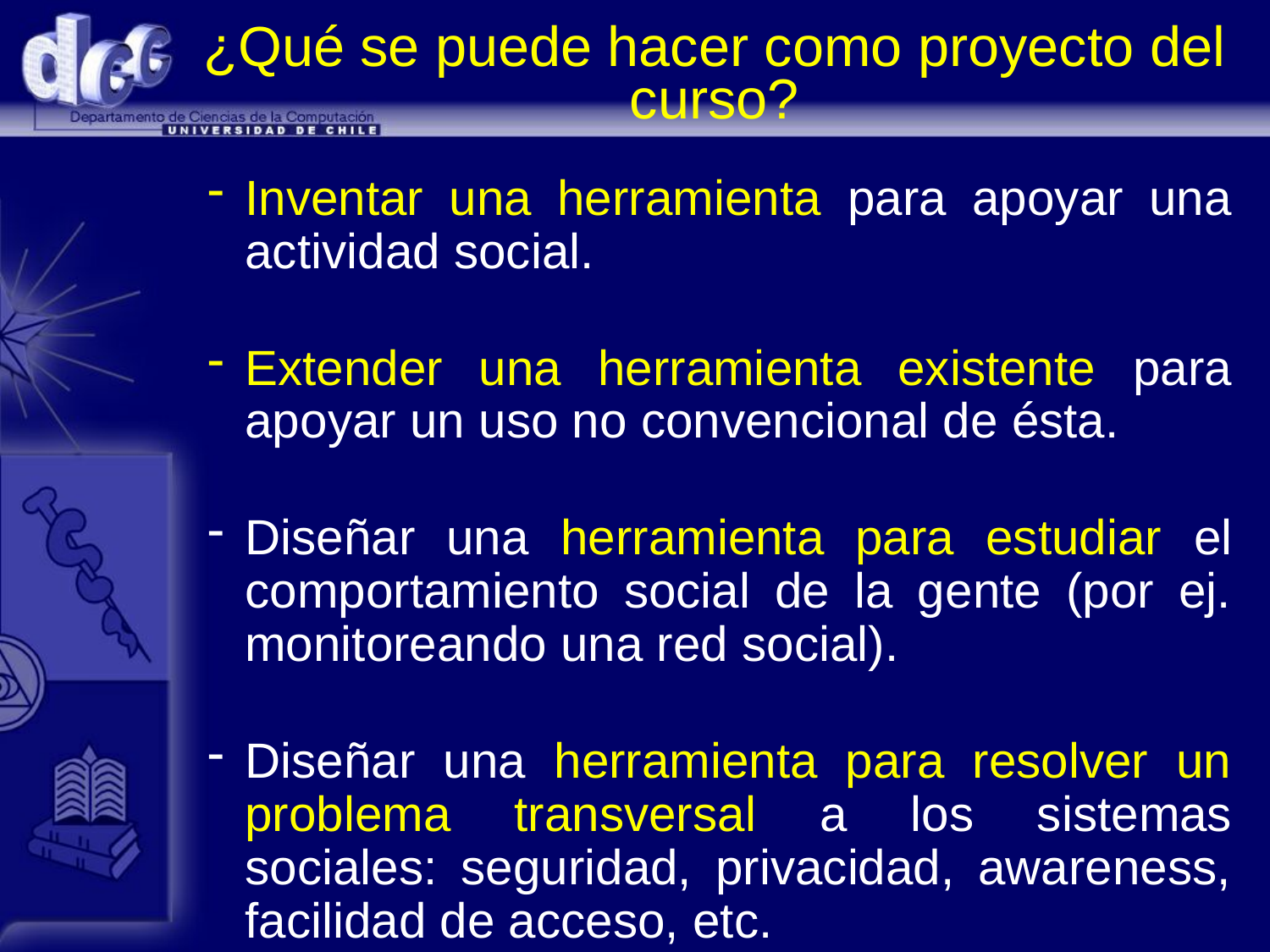

# ¿Qué se puede hacer como proyecto del curso?
Inventar una herramienta para apoyar una actividad social.
Extender una herramienta existente para apoyar un uso no convencional de ésta.
Diseñar una herramienta para estudiar el comportamiento social de la gente (por ej. monitoreando una red social).
Diseñar una herramienta para resolver un problema transversal a los sistemas sociales: seguridad, privacidad, awareness, facilidad de acceso, etc.